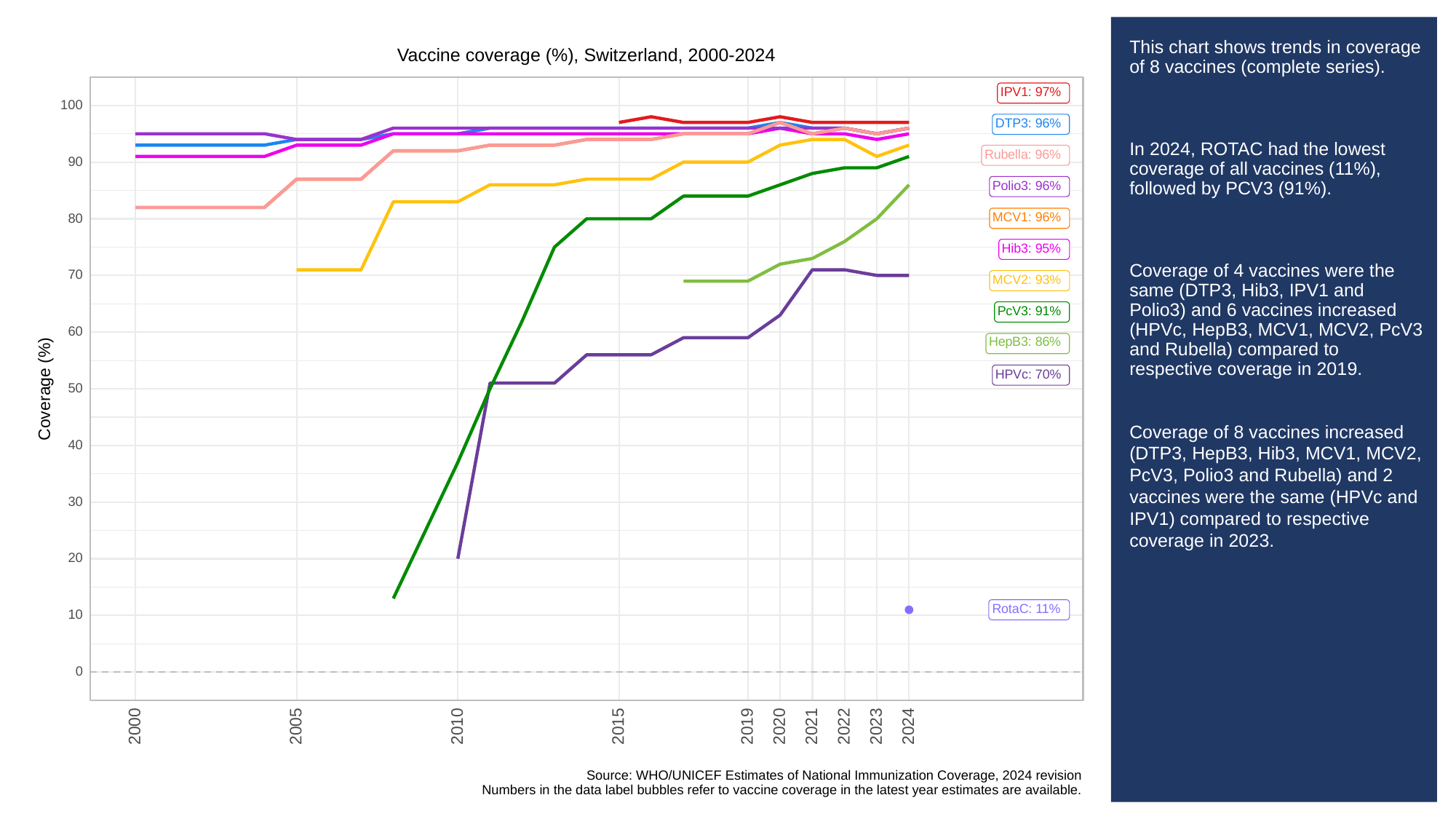

# This chart shows trends in coverage of 8 vaccines (complete series).

In 2024, ROTAC had the lowest coverage of all vaccines (11%), followed by PCV3 (91%).

Coverage of 4 vaccines were the same (DTP3, Hib3, IPV1 and Polio3) and 6 vaccines increased (HPVc, HepB3, MCV1, MCV2, PcV3 and Rubella) compared to respective coverage in 2019.

Coverage of 8 vaccines increased (DTP3, HepB3, Hib3, MCV1, MCV2, PcV3, Polio3 and Rubella) and 2 vaccines were the same (HPVc and IPV1) compared to respective coverage in 2023.

Vaccine coverage (%), Switzerland, 2000-2024

IPV1: 97%

100

DTP3: 96%

Rubella: 96%

90

Polio3: 96%

MCV1: 96%
80

Hib3: 95%

70

MCV2: 93%

PcV3: 91%
60

HepB3: 86%

HPVc: 70%
Coverage (%)
50

40

30

20

RotaC: 11%

10

0

2023
2000
2005
2010
2015
2019
2020
2021
2022
2024
Source: WHO/UNICEF Estimates of National Immunization Coverage, 2024 revision
Numbers in the data label bubbles refer to vaccine coverage in the latest year estimates are available.